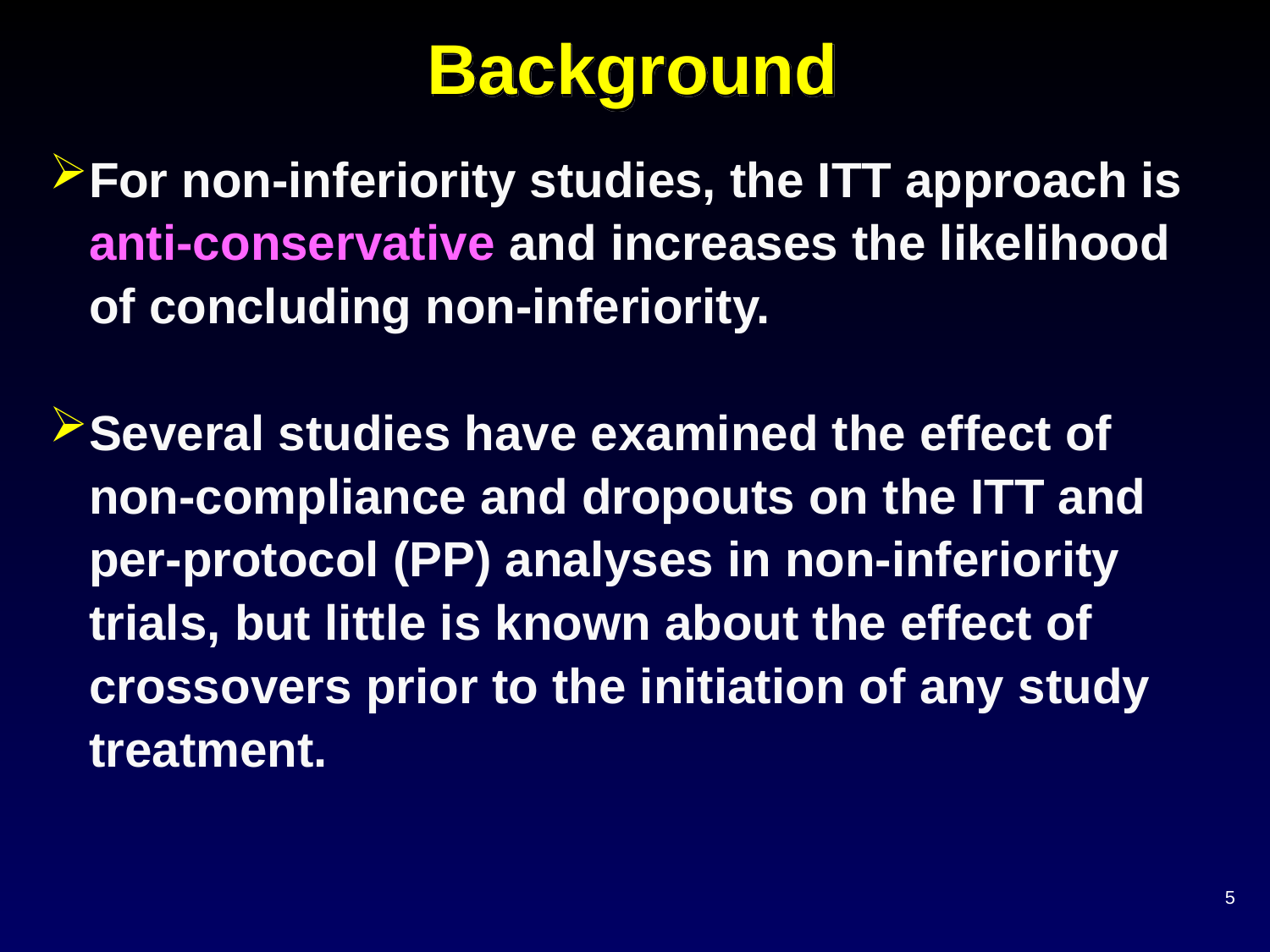

# Background
For non-inferiority studies, the ITT approach is anti-conservative and increases the likelihood of concluding non-inferiority.

Several studies have examined the effect of non-compliance and dropouts on the ITT and per-protocol (PP) analyses in non-inferiority trials, but little is known about the effect of crossovers prior to the initiation of any study treatment.

5